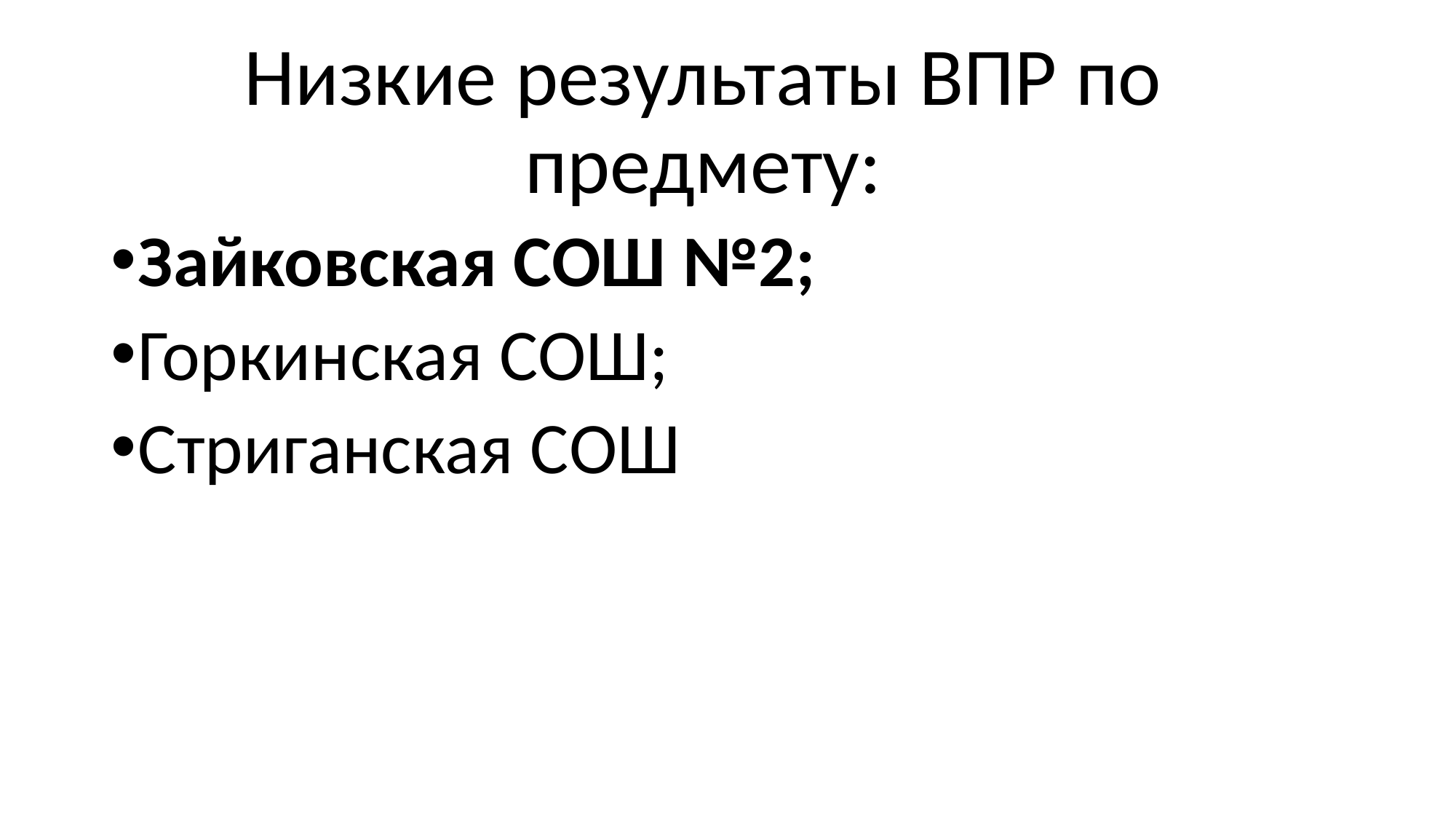

# Низкие результаты ВПР по предмету:
Зайковская СОШ №2;
Горкинская СОШ;
Стриганская СОШ